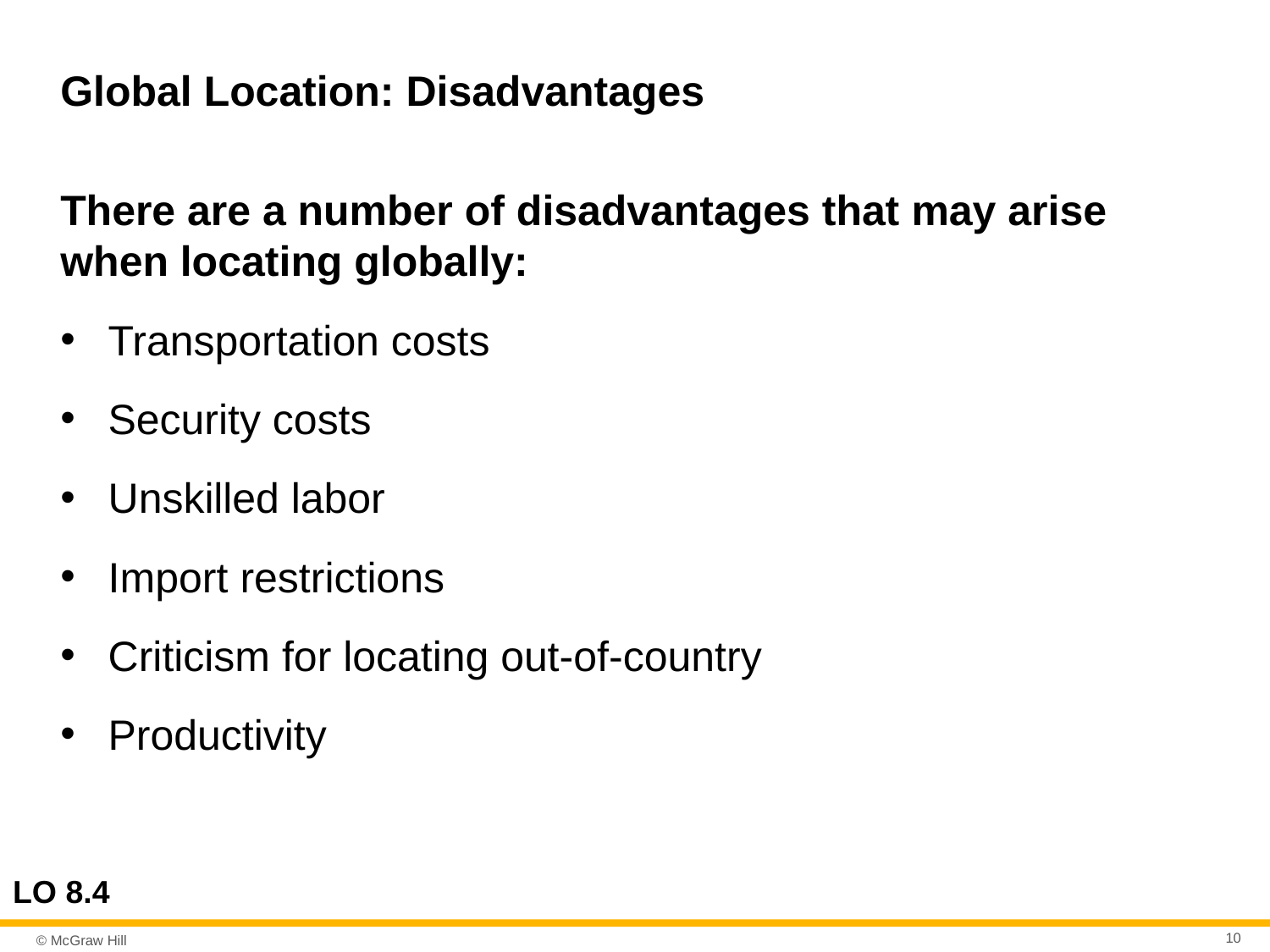

# Global Location: Disadvantages
There are a number of disadvantages that may arise when locating globally:
Transportation costs
Security costs
Unskilled labor
Import restrictions
Criticism for locating out-of-country
Productivity
LO 8.4